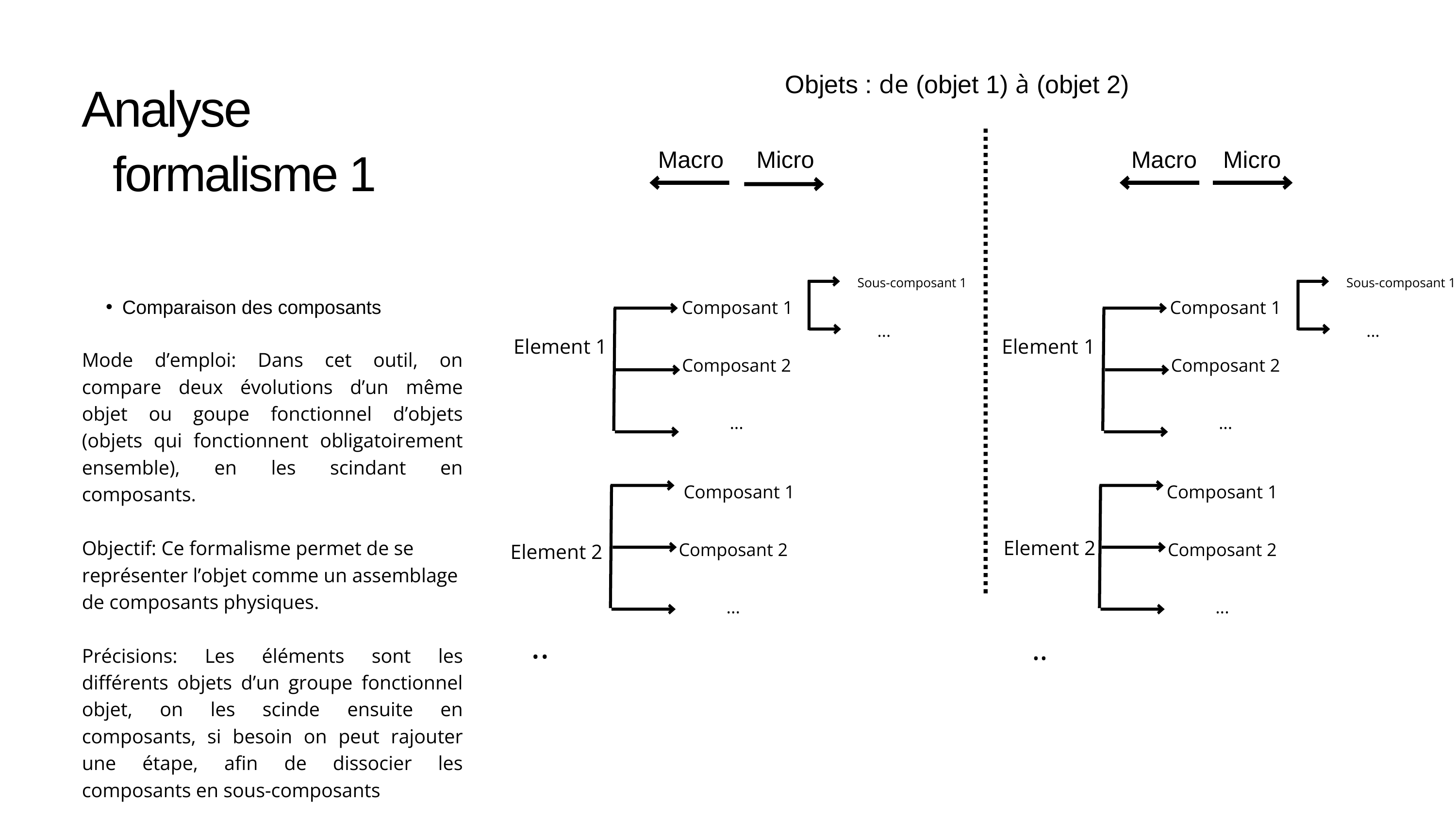

Objets : de (objet 1) à (objet 2)
Analyse

Macro    Micro
Macro     Micro

Sous-composant 1
Sous-composant 1

Composant 1
Composant 1

...
...

Element 1
Element 1
Composant 2
Composant 2

...
...

Composant 1
Composant 1

Element 2
Composant 2
Composant 2
Element 2

...
...

..
formalisme 1
Comparaison des composants
Mode d’emploi: Dans cet outil, on compare deux évolutions d’un même objet ou goupe fonctionnel d’objets (objets qui fonctionnent obligatoirement ensemble), en les scindant en composants.

Objectif: Ce formalisme permet de se représenter l’objet comme un assemblage de composants physiques.

Précisions: Les éléments sont les différents objets d’un groupe fonctionnel objet, on les scinde ensuite en composants, si besoin on peut rajouter une étape, afin de dissocier les composants en sous-composants

..